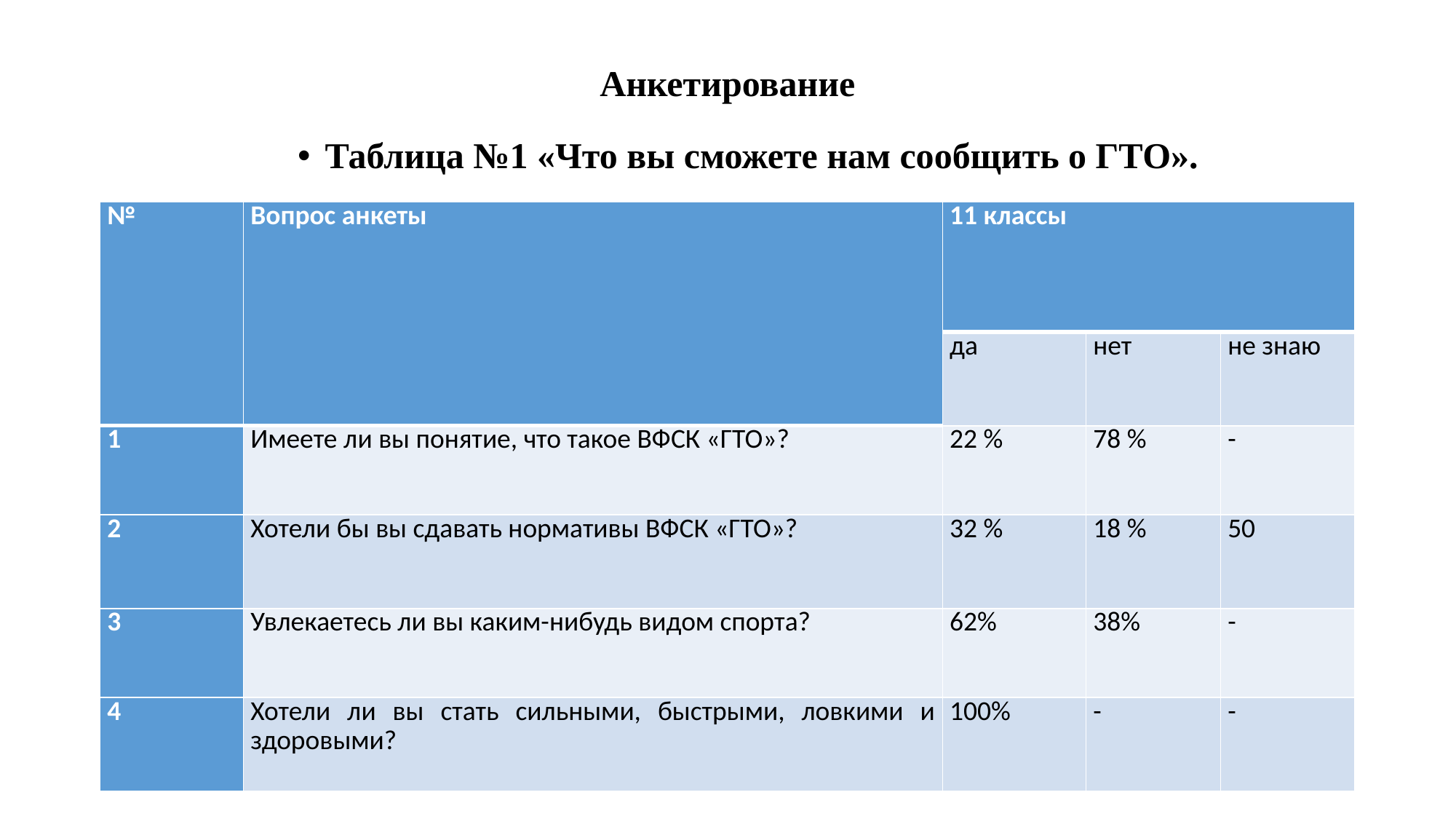

# Анкетирование
Таблица №1 «Что вы сможете нам сообщить о ГТО».

| № | Вопрос анкеты | 11 классы |  |  |
| --- | --- | --- | --- | --- |
|  |  | да | нет | не знаю |
| 1 | Имеете ли вы понятие, что такое ВФСК «ГТО»? | 22 % | 78 % | - |
| 2 | Хотели бы вы сдавать нормативы ВФСК «ГТО»? | 32 % | 18 % | 50 |
| 3 | Увлекаетесь ли вы каким-нибудь видом спорта? | 62% | 38% | - |
| 4 | Хотели ли вы стать сильными, быстрыми, ловкими и здоровыми? | 100% | - | - |